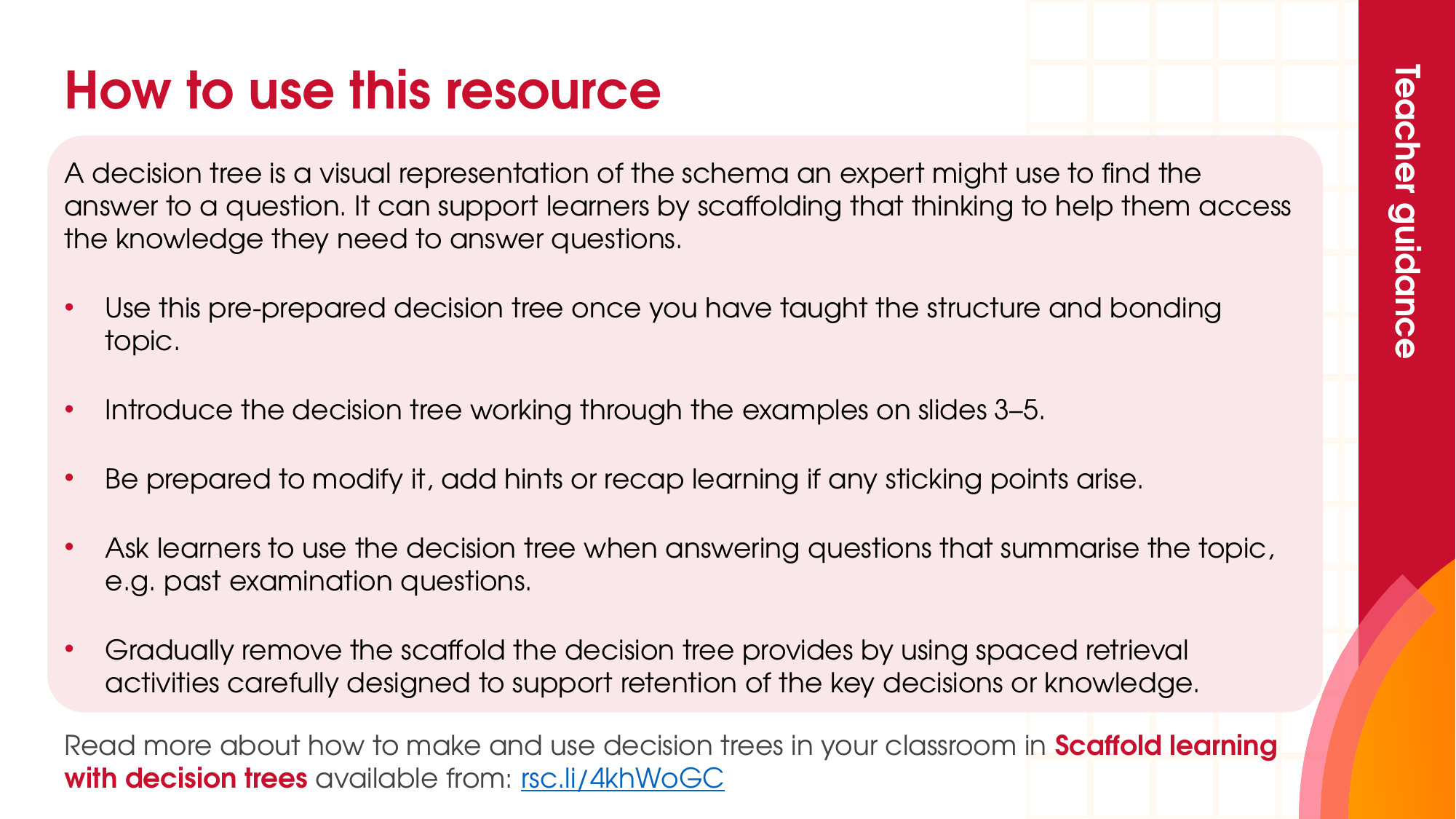

# How to use this resource
Teacher guidance

A decision tree is a visual representation of the schema an expert might use to find the answer to a question. It can support learners by scaffolding that thinking to help them access the knowledge they need to answer questions.
Use this pre-prepared decision tree once you have taught the structure and bonding topic.
Introduce the decision tree working through the examples on slides 3–5.
Be prepared to modify it, add hints or recap learning if any sticking points arise.
Ask learners to use the decision tree when answering questions that summarise the topic, e.g. past examination questions.
Gradually remove the scaffold the decision tree provides by using spaced retrieval activities carefully designed to support retention of the key decisions or knowledge.
Read more about how to make and use decision trees in your classroom in Scaffold learning with decision trees available from: rsc.li/4khWoGC